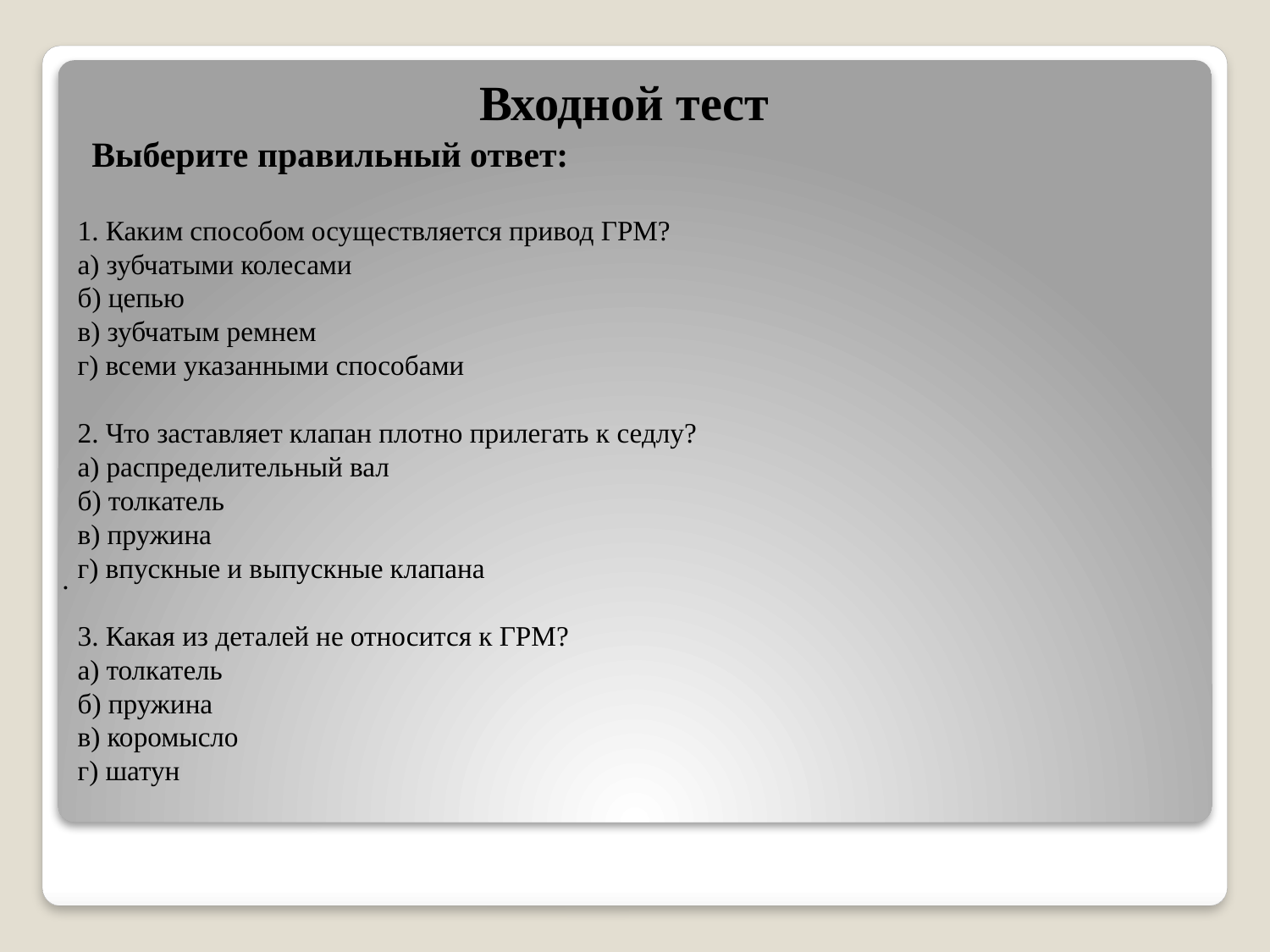

# Входной тест
   Выберите правильный ответ:

1. Каким способом осуществляется привод ГРМ?
а) зубчатыми колесами
б) цепью
в) зубчатым ремнем
г) всеми указанными способами

2. Что заставляет клапан плотно прилегать к седлу?
а) распределительный вал
б) толкатель
в) пружина
г) впускные и выпускные клапана

3. Какая из деталей не относится к ГРМ?
а) толкатель
б) пружина
в) коромысло
г) шатун
.